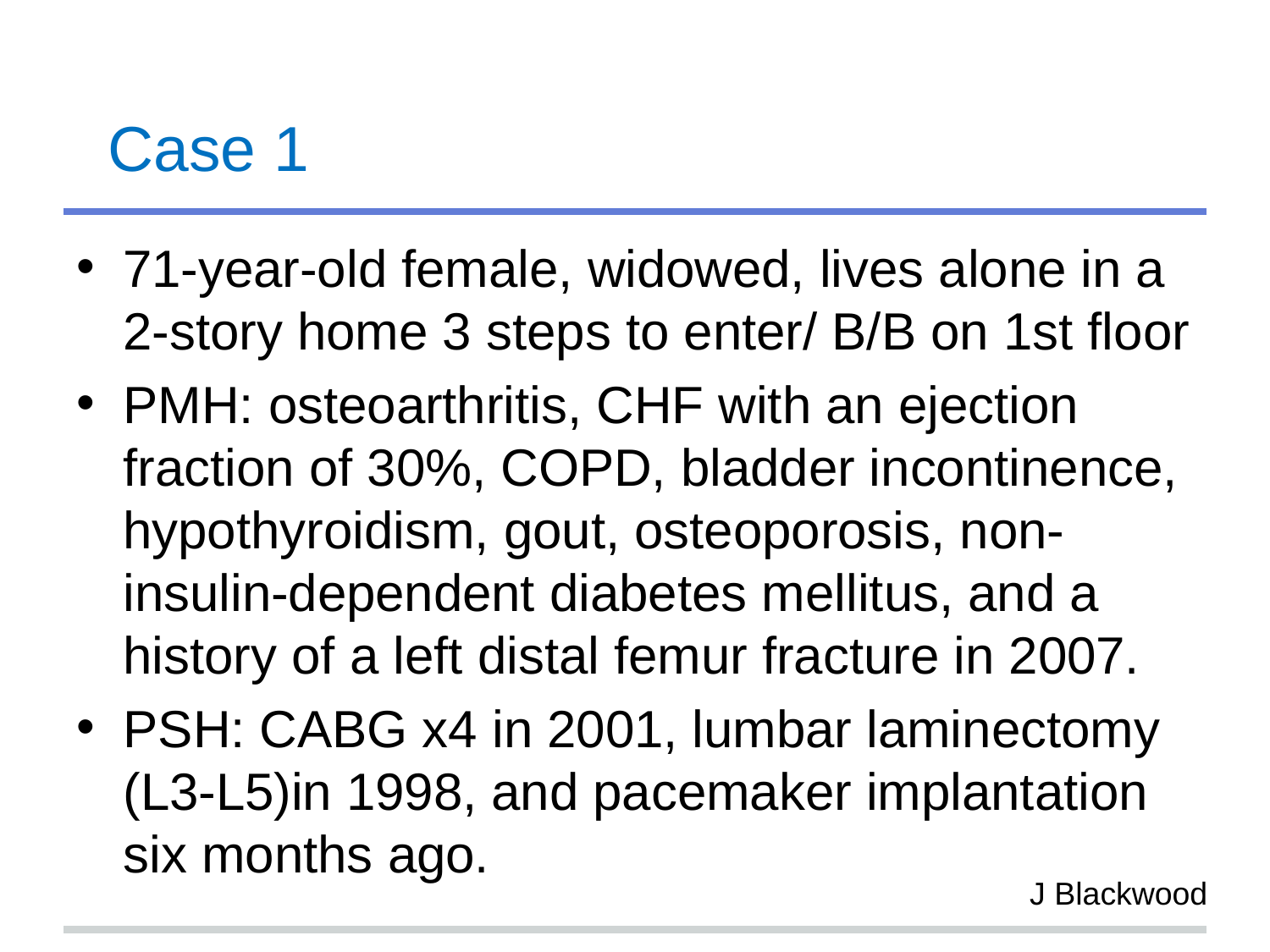

# Case 1
71-year-old female, widowed, lives alone in a 2-story home 3 steps to enter/ B/B on 1st floor
PMH: osteoarthritis, CHF with an ejection fraction of 30%, COPD, bladder incontinence, hypothyroidism, gout, osteoporosis, non-insulin-dependent diabetes mellitus, and a history of a left distal femur fracture in 2007.
PSH: CABG x4 in 2001, lumbar laminectomy  (L3-L5)in 1998, and pacemaker implantation six months ago.
J Blackwood